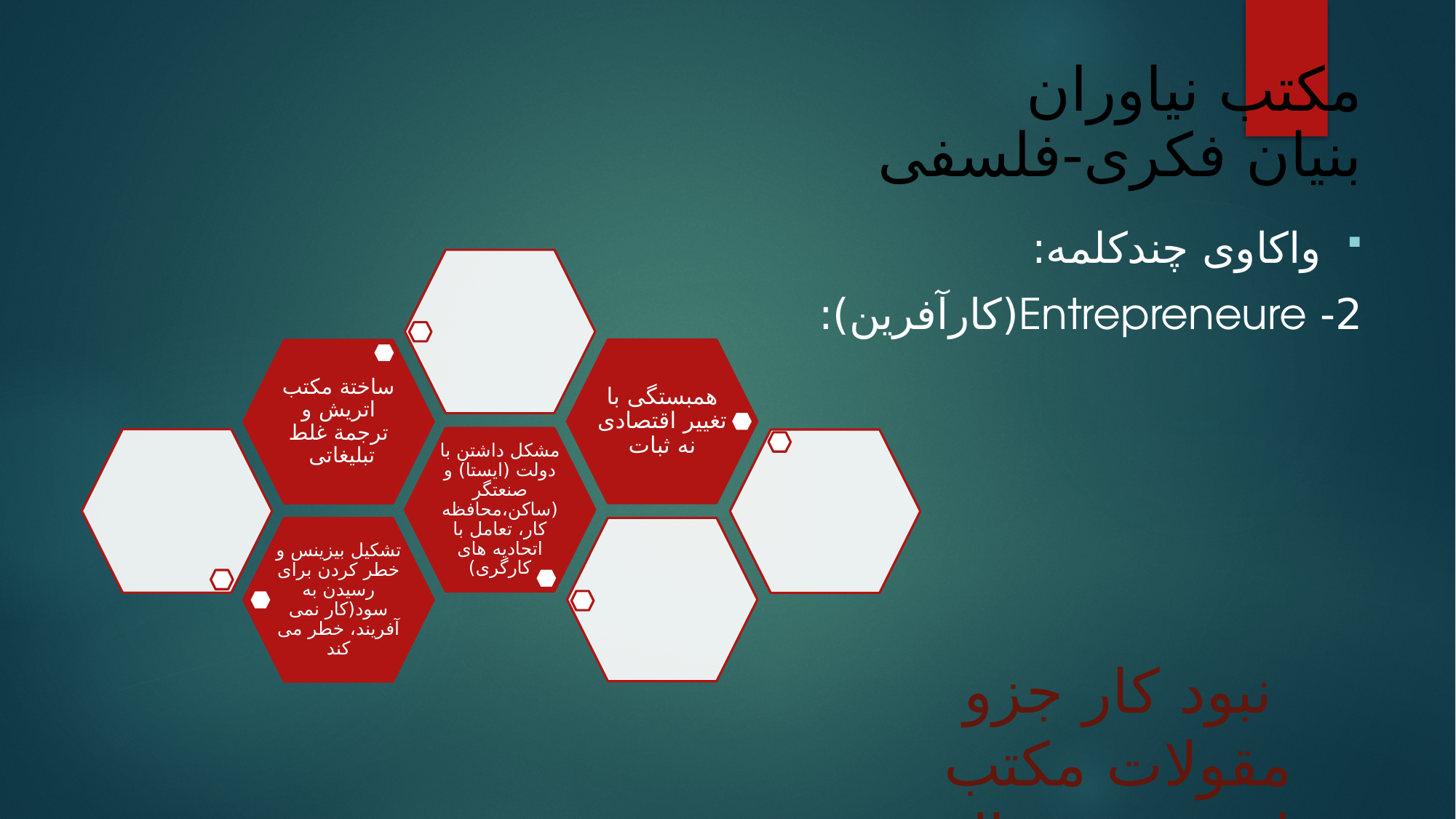

مکتب نیاوران
بنیان فکری-فلسفی
تشکیل بیزینس و خطر کردن برای رسیدن به سود(کار نمی آفریند، خطر می کند
مشکل داشتن با دولت (ایستا) و صنعتگر (ساکن،محافظه کار، تعامل با اتحادیه های کارگری)
ساختة مکتب اتریش و ترجمة غلط تبلیغاتی
همبستگی با تغییر اقتصادی نه ثبات
واکاوی چندکلمه:
2- Entrepreneure(کارآفرین):
نبود کار جزو مقولات مکتب اتریشی،  حال کارآفرین؟